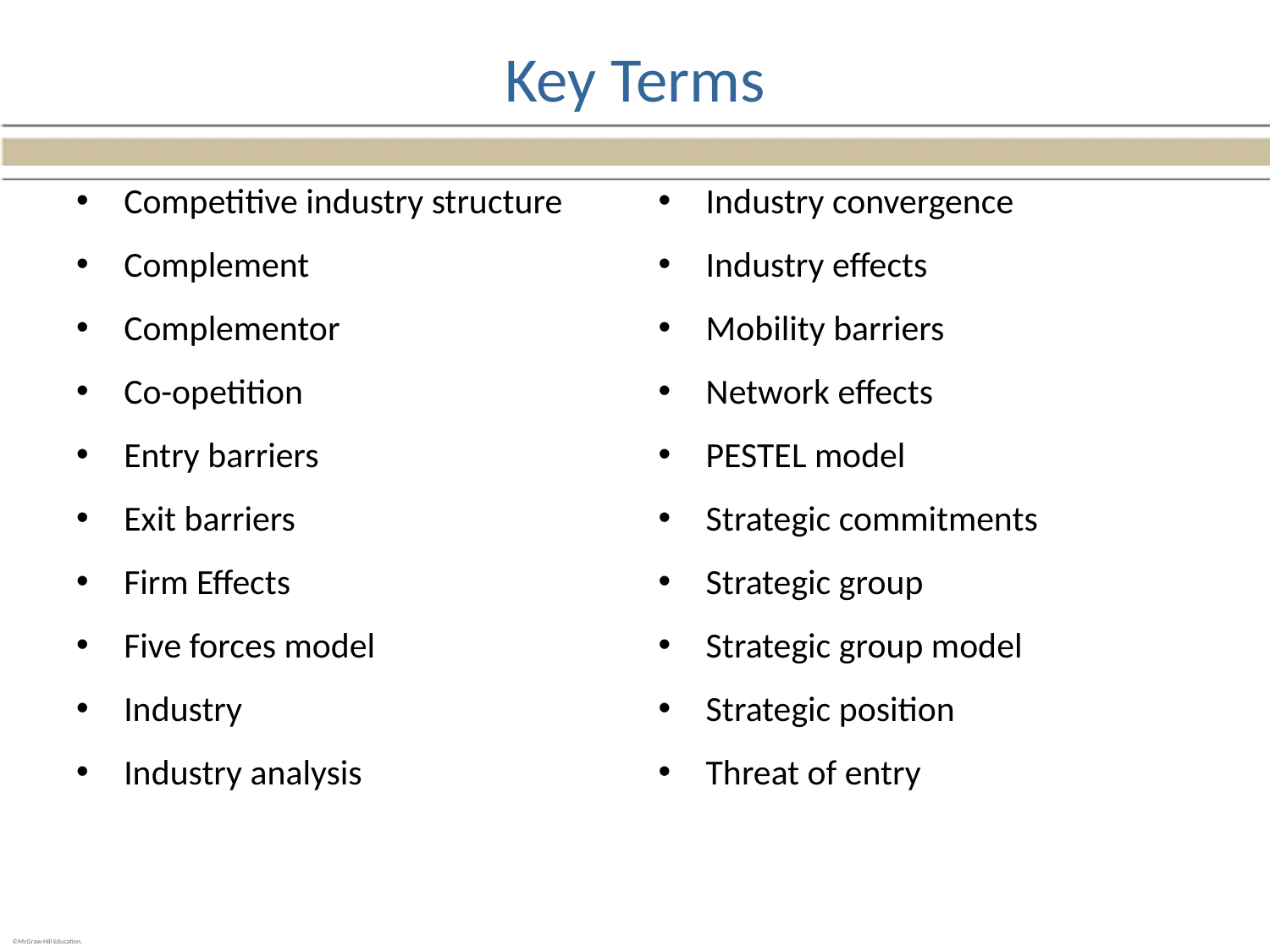

# Key Terms
Competitive industry structure
Complement
Complementor
Co-opetition
Entry barriers
Exit barriers
Firm Effects
Five forces model
Industry
Industry analysis
Industry convergence
Industry effects
Mobility barriers
Network effects
PESTEL model
Strategic commitments
Strategic group
Strategic group model
Strategic position
Threat of entry